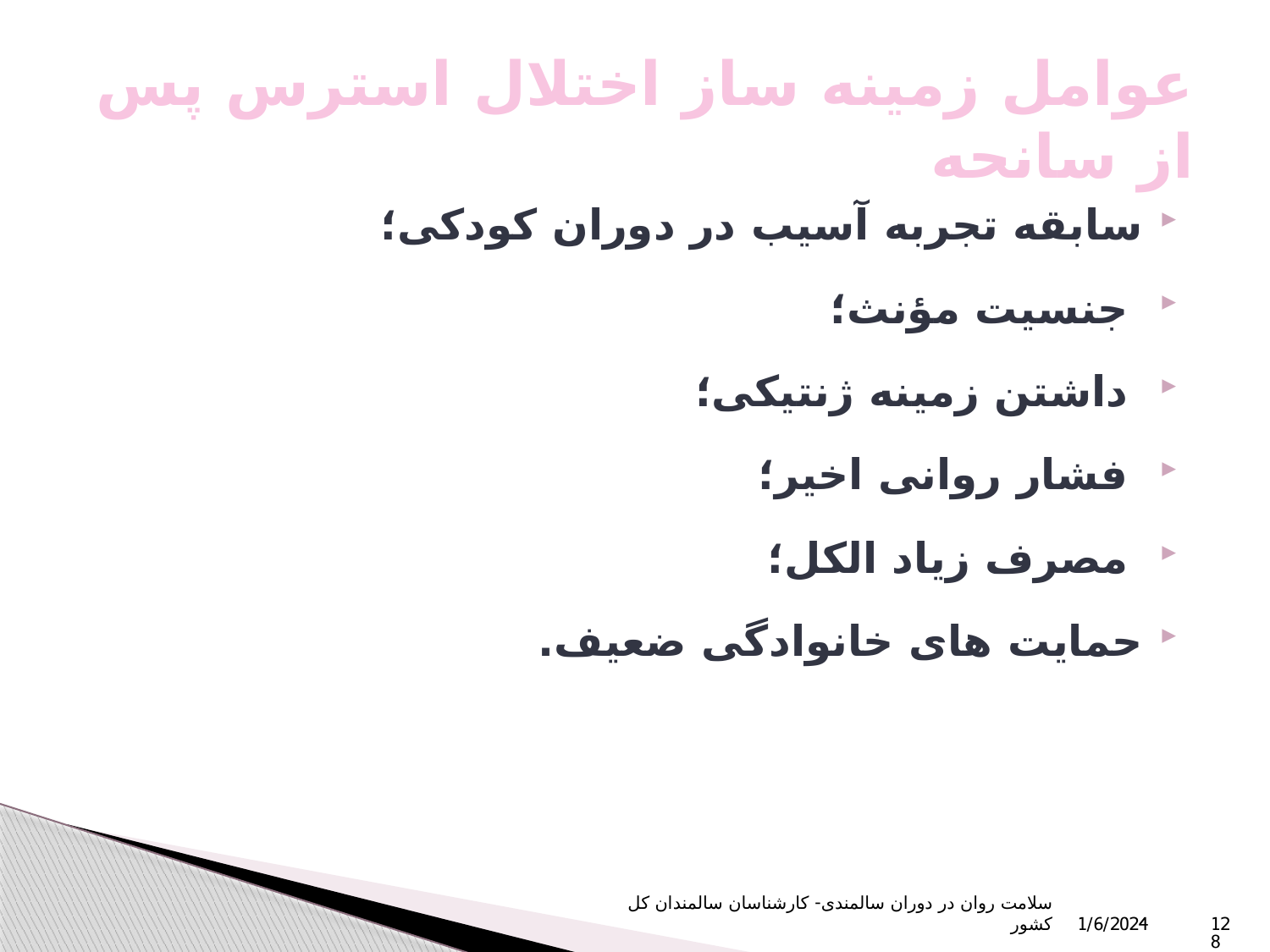

# عوامل زمینه ساز اختلال استرس پس از سانحه
سابقه تجربه آسیب در دوران کودکی؛
 جنسیت مؤنث؛
 داشتن زمینه ژنتیکی؛
 فشار روانی اخیر؛
 مصرف زیاد الکل؛
حمایت های خانوادگی ضعیف.
سلامت روان در دوران سالمندی- کارشناسان سالمندان کل کشور
1/6/2024
128